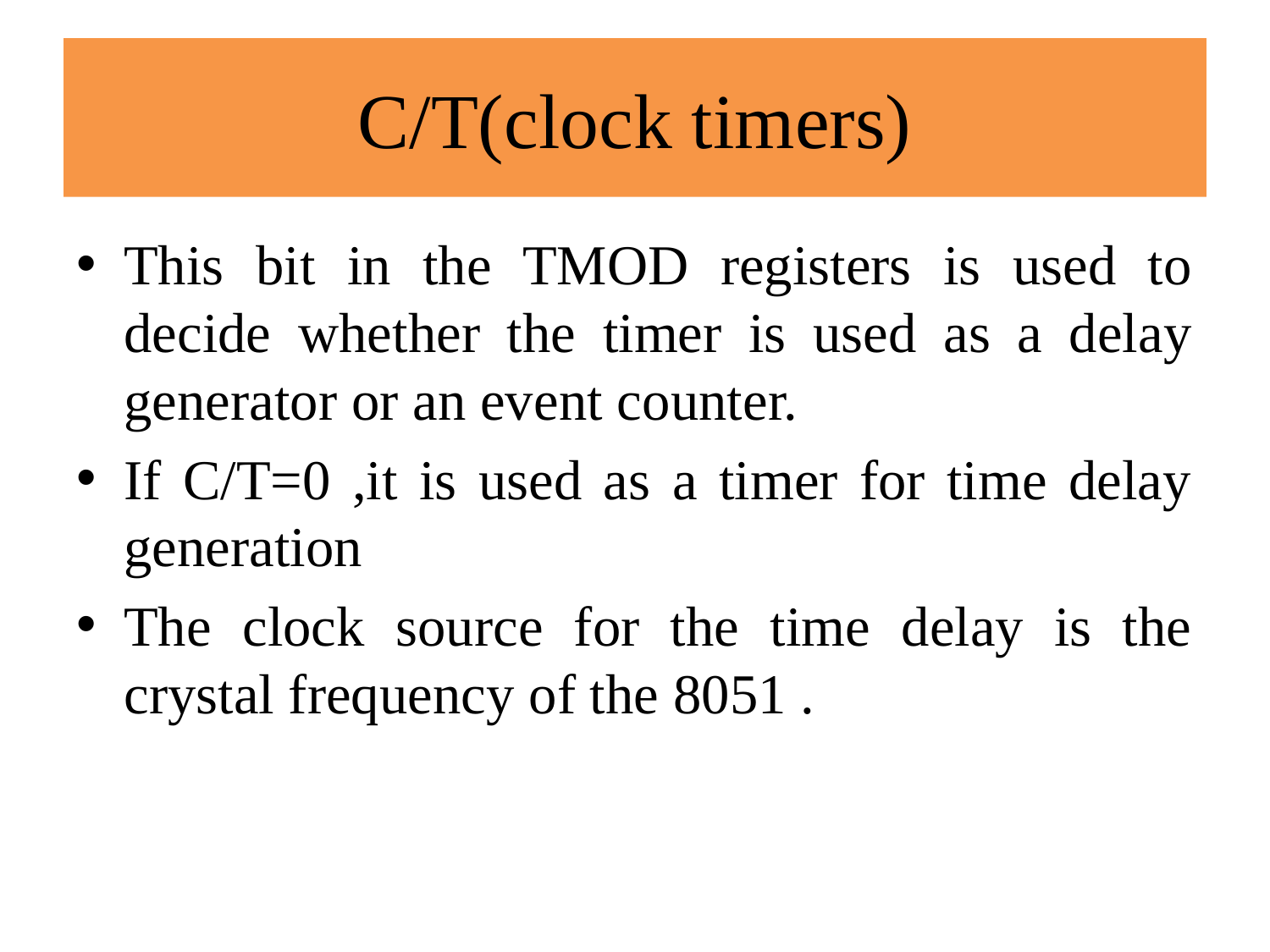

# C/T(clock timers)
This bit in the TMOD registers is used to decide whether the timer is used as a delay generator or an event counter.
If C/T=0 ,it is used as a timer for time delay generation
The clock source for the time delay is the crystal frequency of the 8051 .